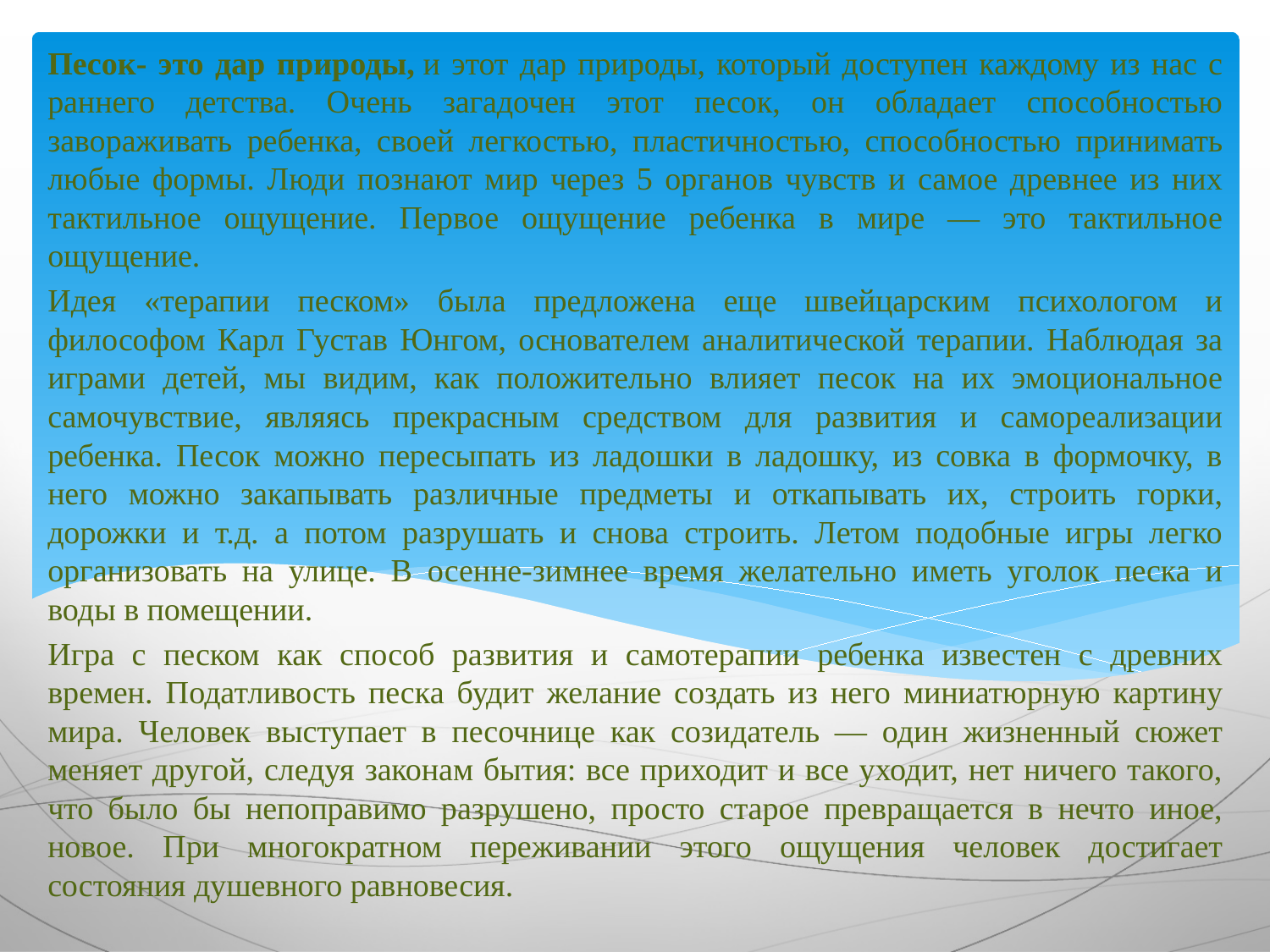

Песок- это дар природы, и этот дар природы, который доступен каждому из нас с раннего детства. Очень загадочен этот песок, он обладает способностью завораживать ребенка, своей легкостью, пластичностью, способностью принимать любые формы. Люди познают мир через 5 органов чувств и самое древнее из них тактильное ощущение. Первое ощущение ребенка в мире — это тактильное ощущение.
Идея «терапии песком» была предложена еще швейцарским психологом и философом Карл Густав Юнгом, основателем аналитической терапии. Наблюдая за играми детей, мы видим, как положительно влияет песок на их эмоциональное самочувствие, являясь прекрасным средством для развития и самореализации ребенка. Песок можно пересыпать из ладошки в ладошку, из совка в формочку, в него можно закапывать различные предметы и откапывать их, строить горки, дорожки и т.д. а потом разрушать и снова строить. Летом подобные игры легко организовать на улице. В осенне-зимнее время желательно иметь уголок песка и воды в помещении.
Игра с песком как способ развития и самотерапии ребенка известен с древних времен. Податливость песка будит желание создать из него миниатюрную картину мира. Человек выступает в песочнице как созидатель — один жизненный сюжет меняет другой, следуя законам бытия: все приходит и все уходит, нет ничего такого, что было бы непоправимо разрушено, просто старое превращается в нечто иное, новое. При многократном переживании этого ощущения человек достигает состояния душевного равновесия.